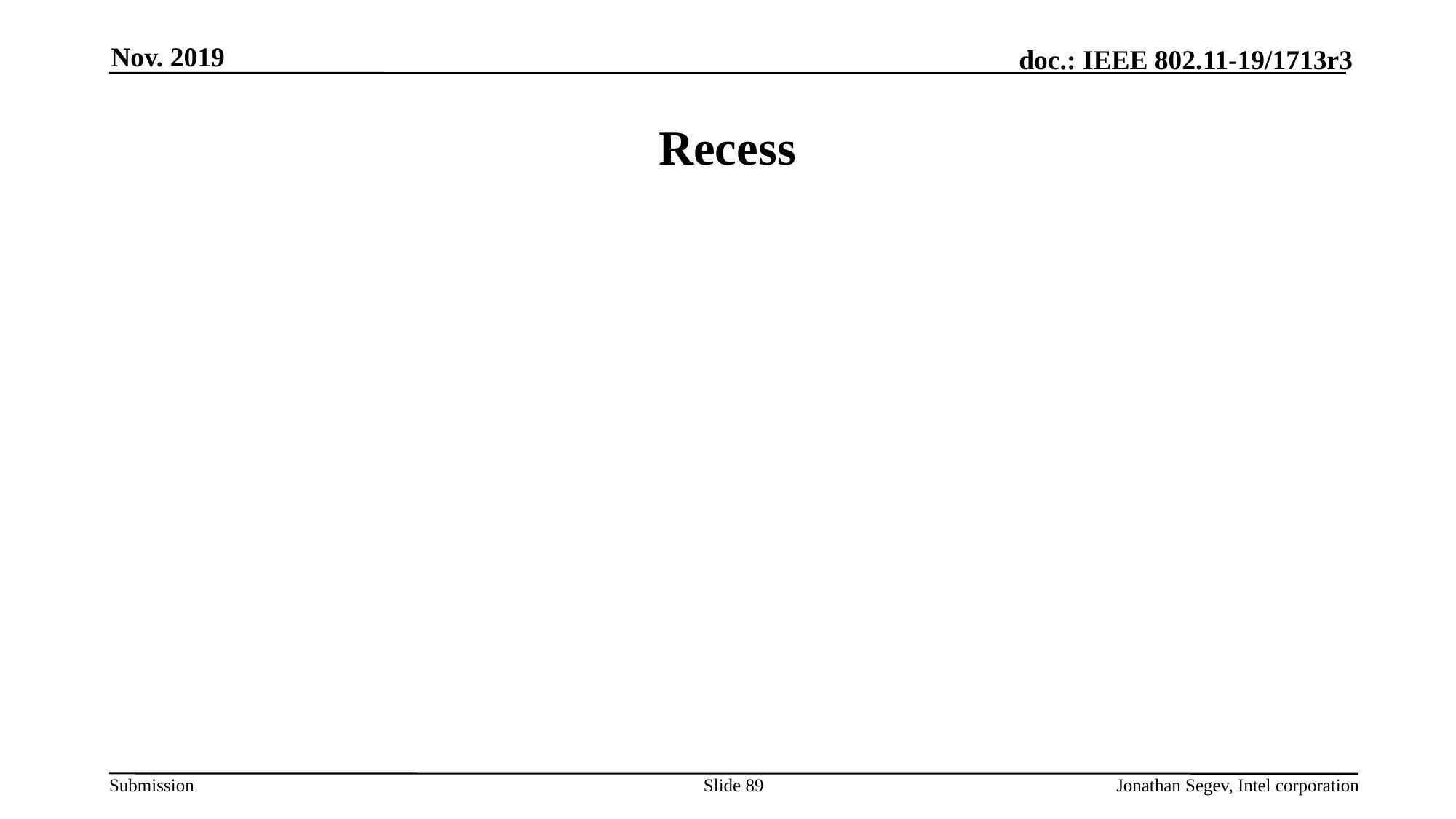

Nov. 2019
# Recess

Slide 89
Jonathan Segev, Intel corporation